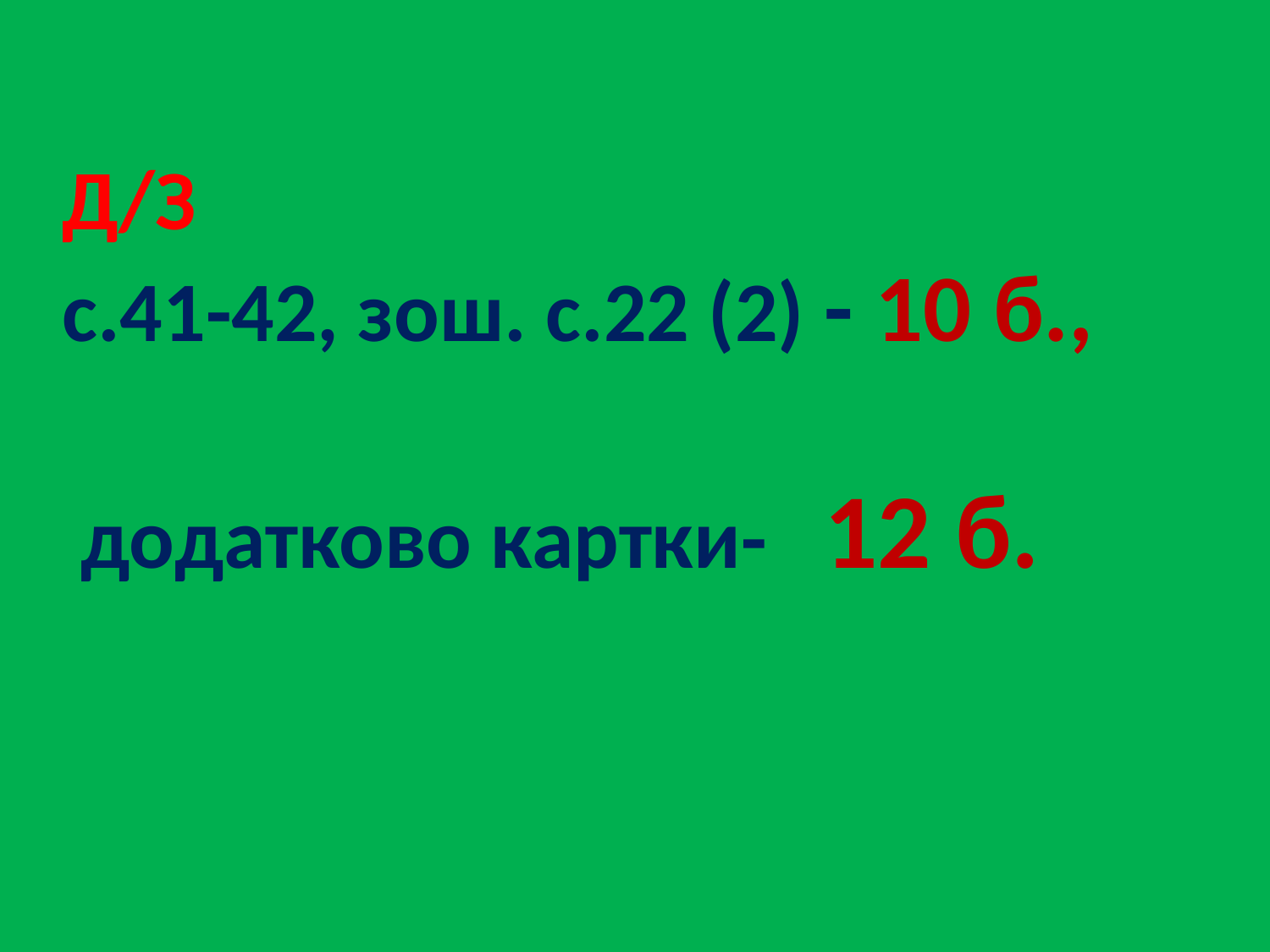

Д/З
с.41-42, зош. с.22 (2) - 10 б.,

 додатково картки-   12 б.